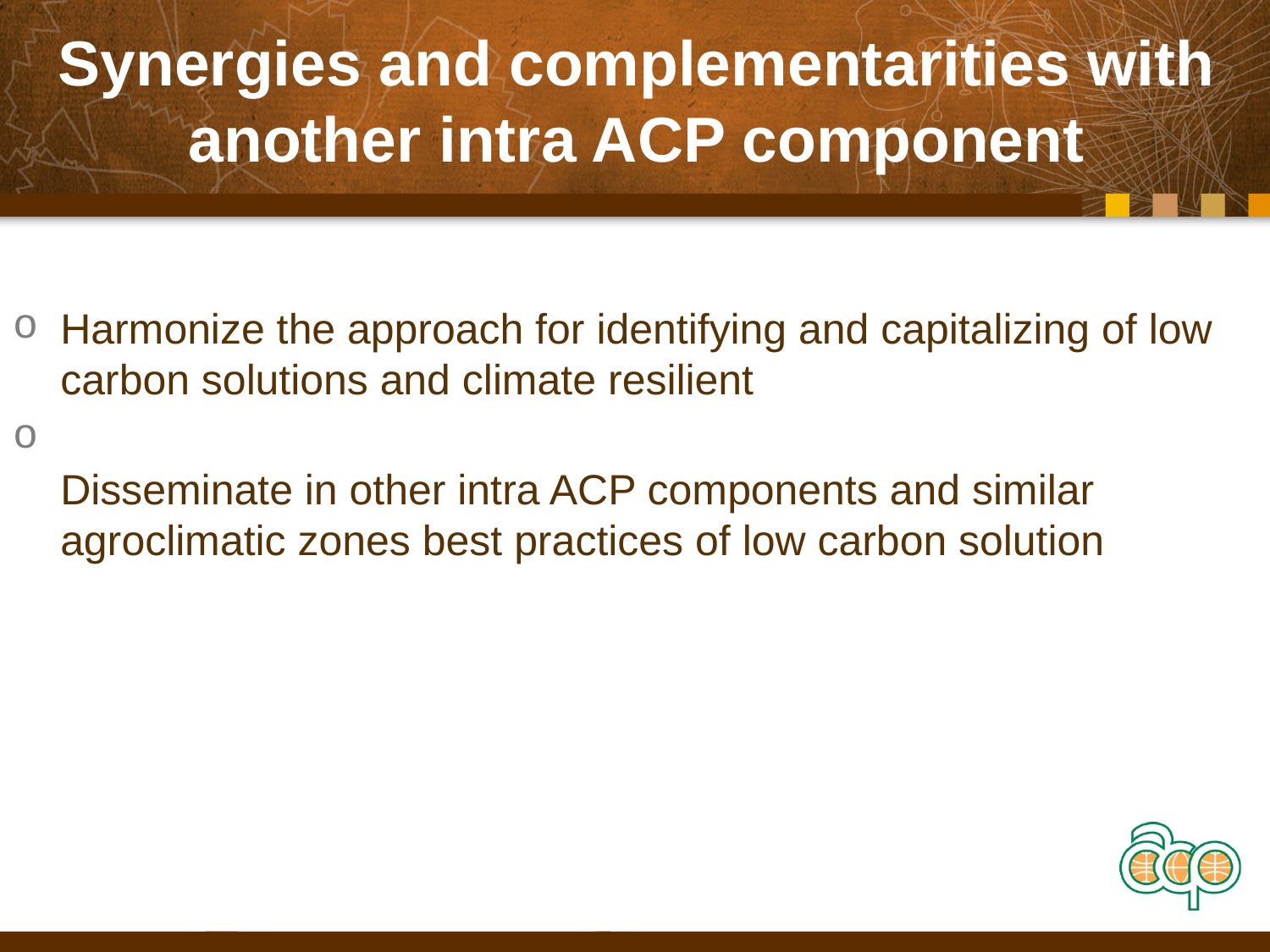

Synergies and complementarities with another intra ACP component

Harmonize the approach for identifying and capitalizing of low carbon solutions and climate resilient
Disseminate in other intra ACP components and similar agroclimatic zones best practices of low carbon solution